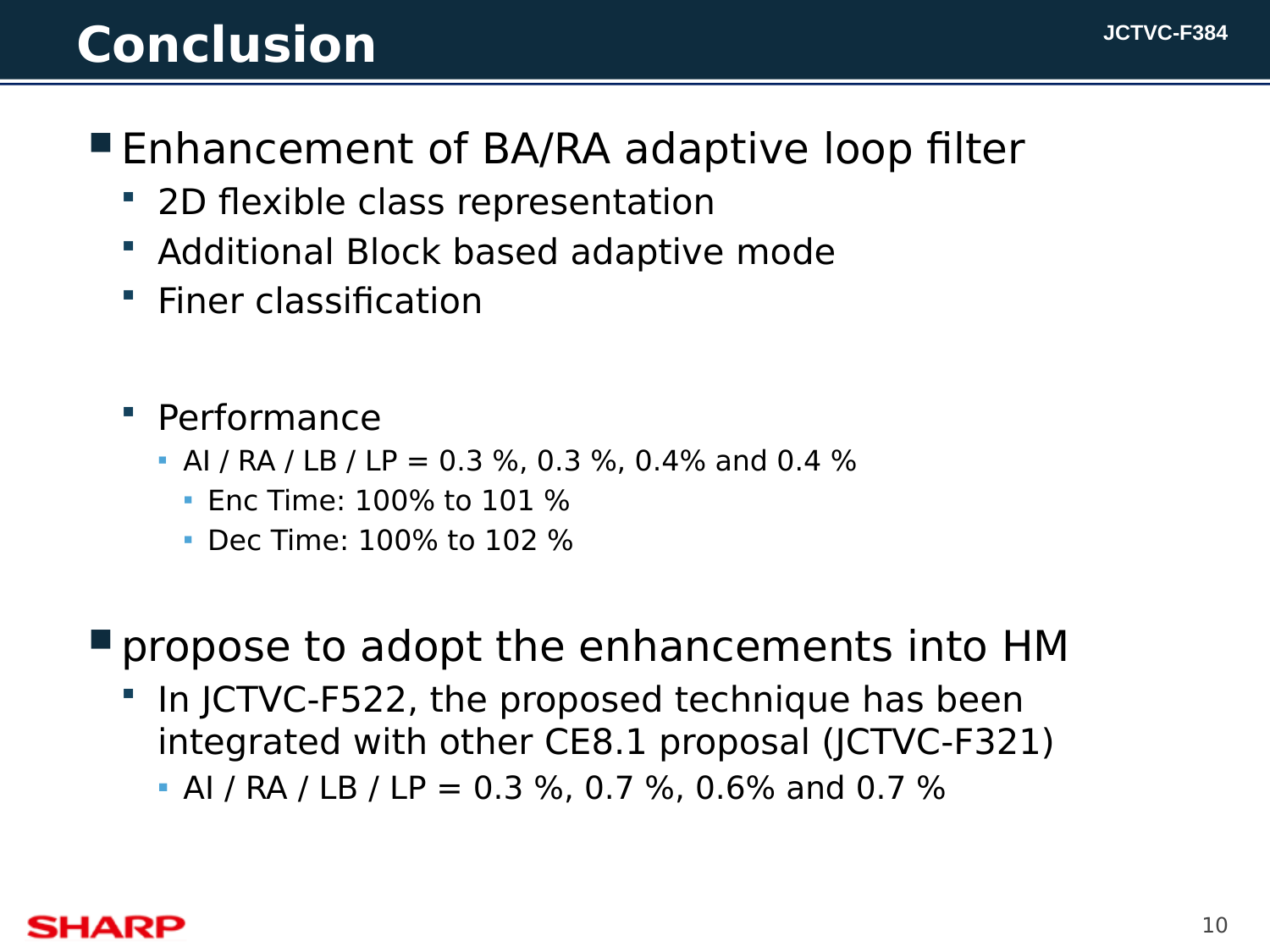

# Conclusion
Enhancement of BA/RA adaptive loop filter
2D flexible class representation
Additional Block based adaptive mode
Finer classification

Performance
AI / RA / LB / LP = 0.3 %, 0.3 %, 0.4% and 0.4 %
Enc Time: 100% to 101 %
Dec Time: 100% to 102 %

propose to adopt the enhancements into HM
In JCTVC-F522, the proposed technique has been integrated with other CE8.1 proposal (JCTVC-F321)
AI / RA / LB / LP = 0.3 %, 0.7 %, 0.6% and 0.7 %

10